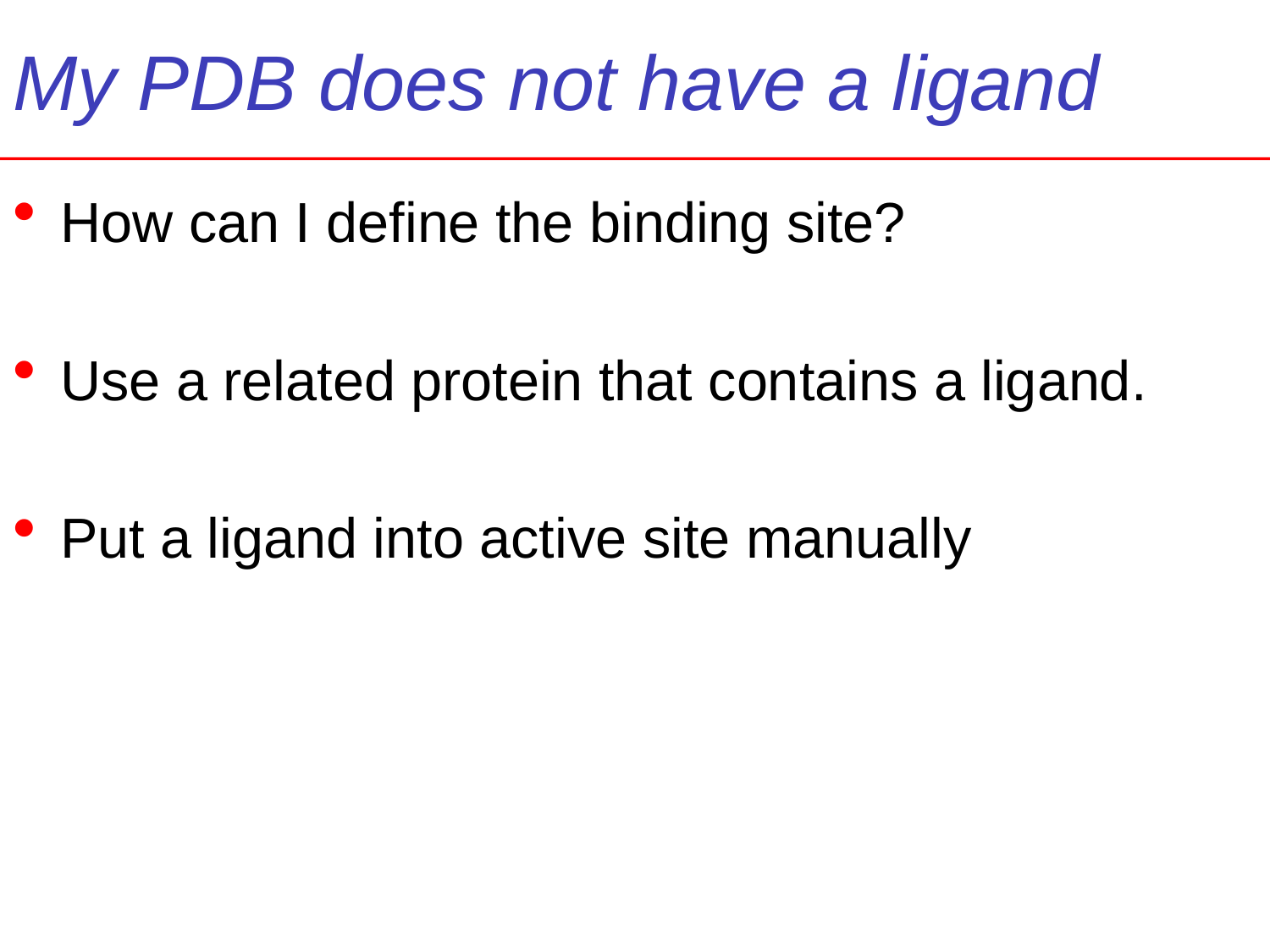

# My PDB does not have a ligand
How can I define the binding site?

Use a related protein that contains a ligand.

Put a ligand into active site manually